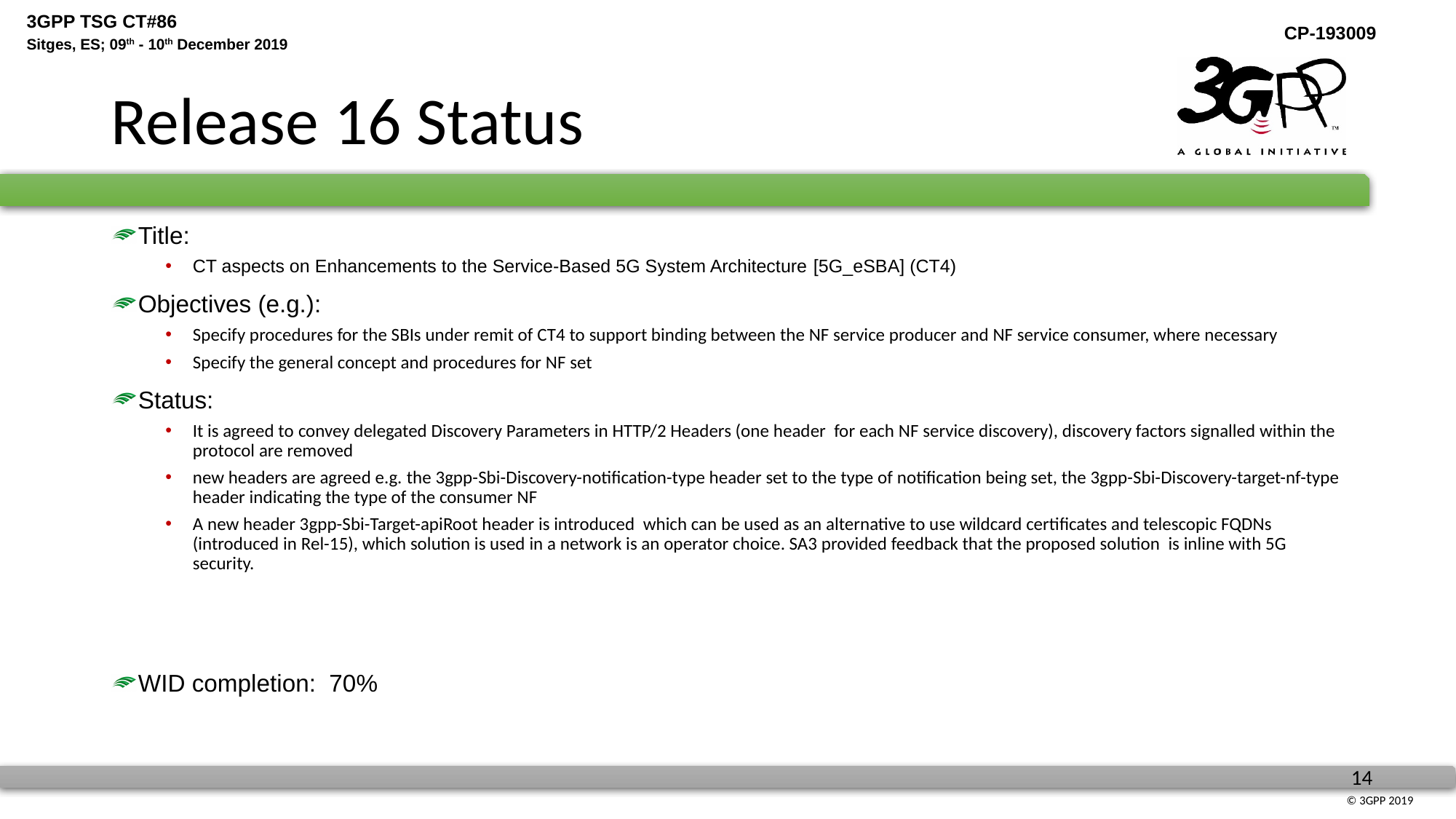

# Release 16 Status
Title:
CT aspects on Enhancements to the Service-Based 5G System Architecture [5G_eSBA] (CT4)
Objectives (e.g.):
Specify procedures for the SBIs under remit of CT4 to support binding between the NF service producer and NF service consumer, where necessary
Specify the general concept and procedures for NF set
Status:
It is agreed to convey delegated Discovery Parameters in HTTP/2 Headers (one header  for each NF service discovery), discovery factors signalled within the  protocol are removed
new headers are agreed e.g. the 3gpp-Sbi-Discovery-notification-type header set to the type of notification being set, the 3gpp-Sbi-Discovery-target-nf-type header indicating the type of the consumer NF
A new header 3gpp-Sbi-Target-apiRoot header is introduced  which can be used as an alternative to use wildcard certificates and telescopic FQDNs (introduced in Rel-15), which solution is used in a network is an operator choice. SA3 provided feedback that the proposed solution  is inline with 5G security.

WID completion:  70%